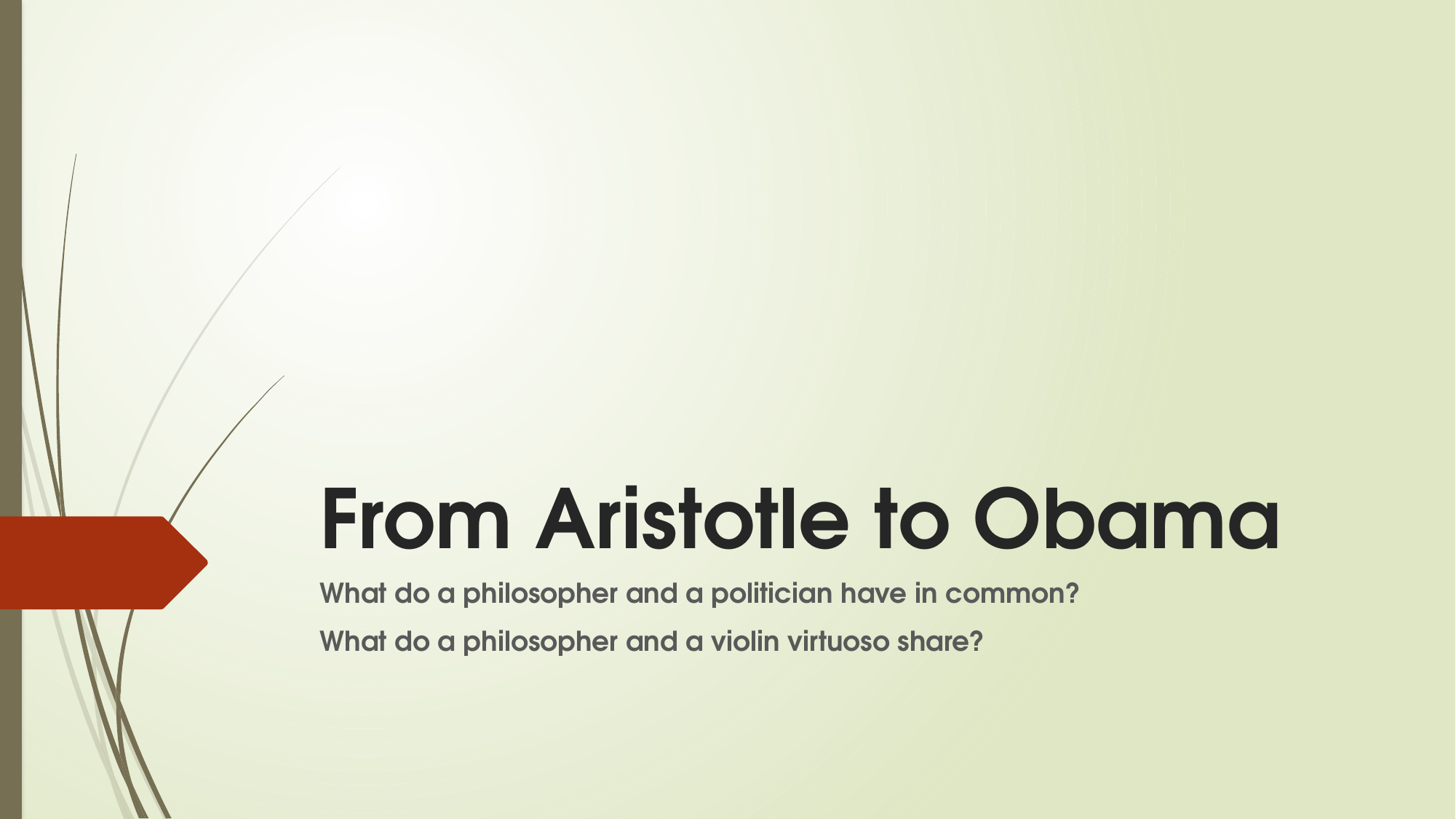

# From Aristotle to Obama
What do a philosopher and a politician have in common?
What do a philosopher and a violin virtuoso share?